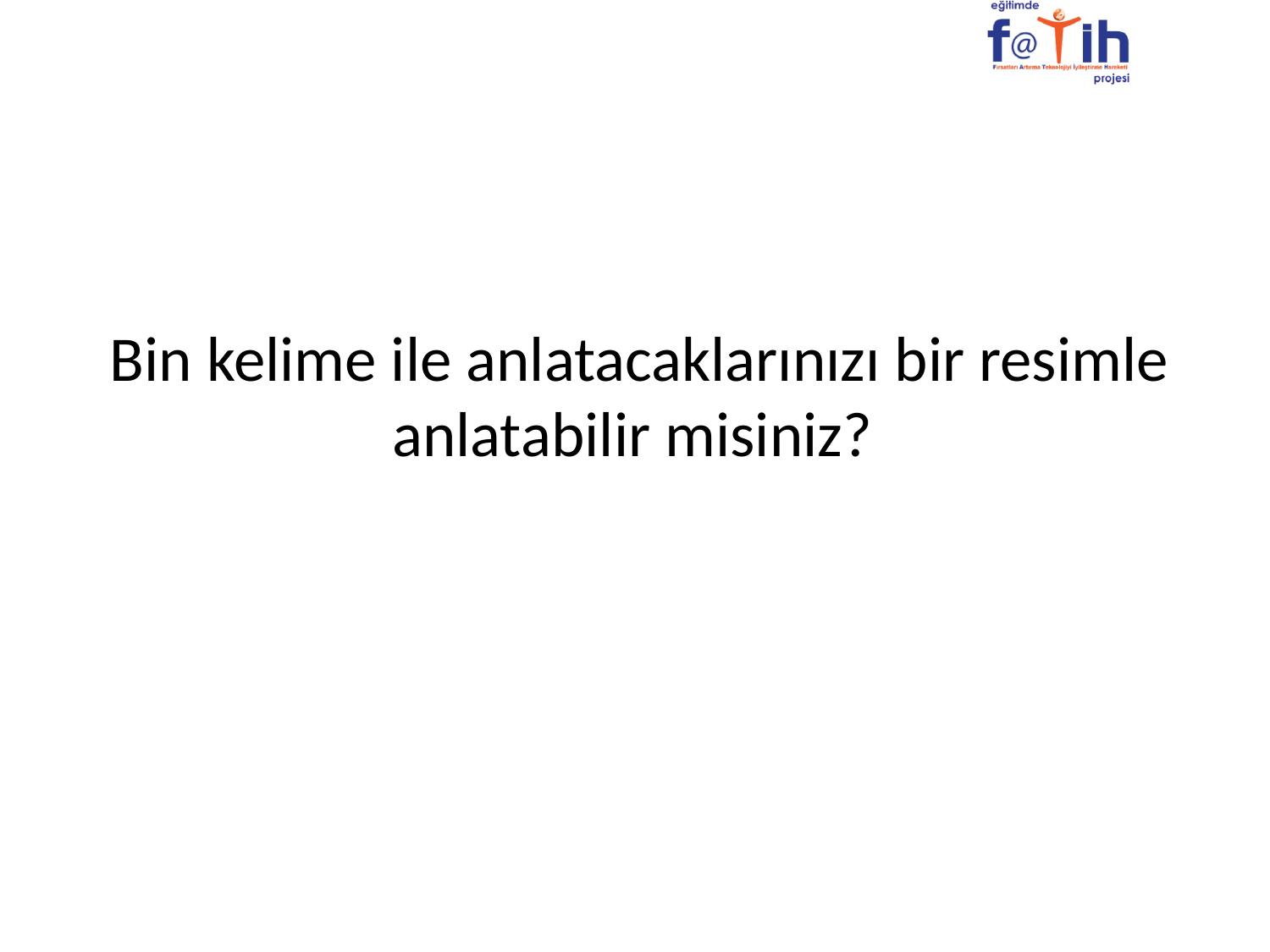

#

Bin kelime ile anlatacaklarınızı bir resimle anlatabilir misiniz?